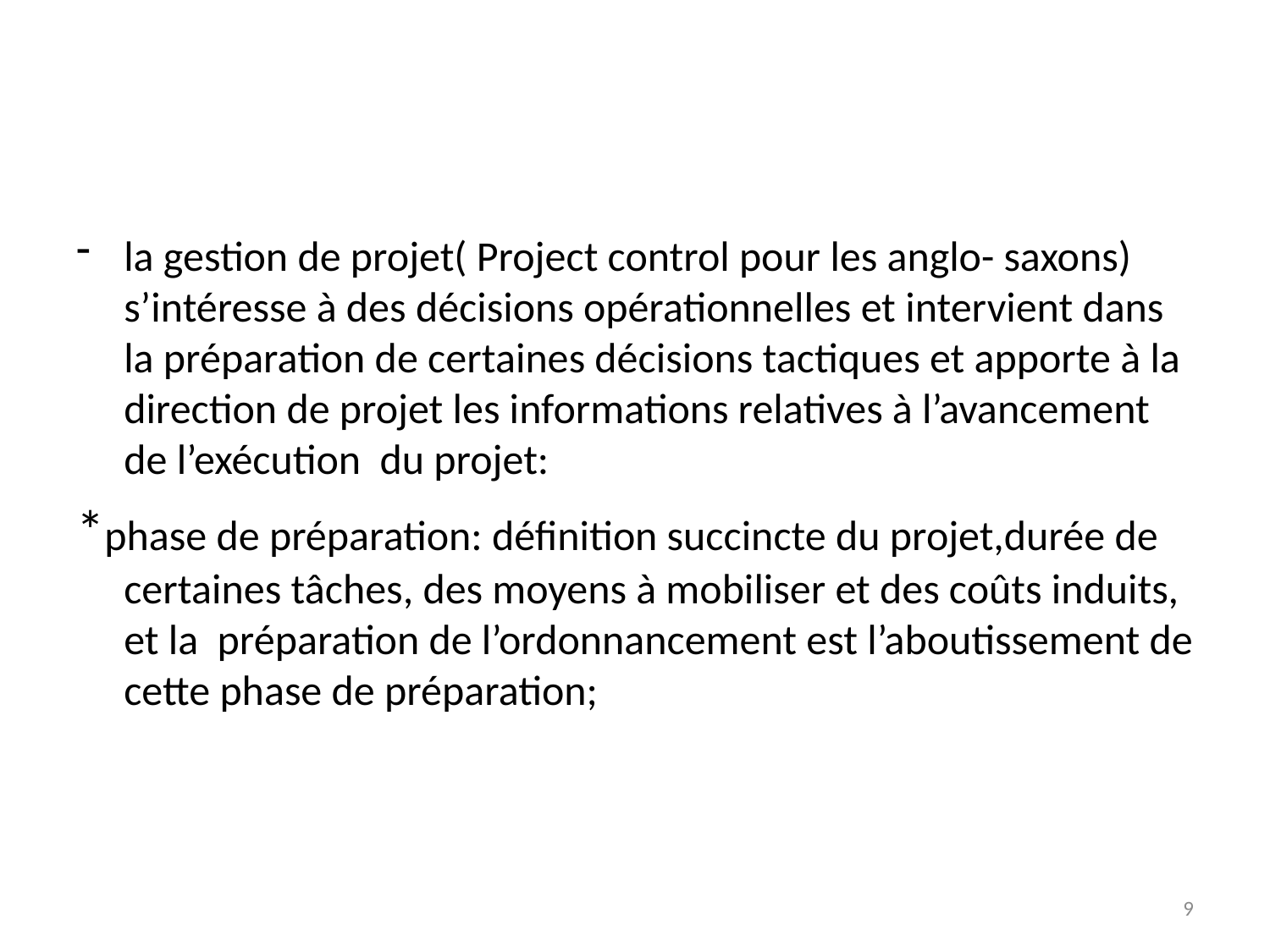

#
la gestion de projet( Project control pour les anglo- saxons) s’intéresse à des décisions opérationnelles et intervient dans la préparation de certaines décisions tactiques et apporte à la direction de projet les informations relatives à l’avancement de l’exécution  du projet:
*phase de préparation: définition succincte du projet,durée de certaines tâches, des moyens à mobiliser et des coûts induits, et la  préparation de l’ordonnancement est l’aboutissement de cette phase de préparation;
9